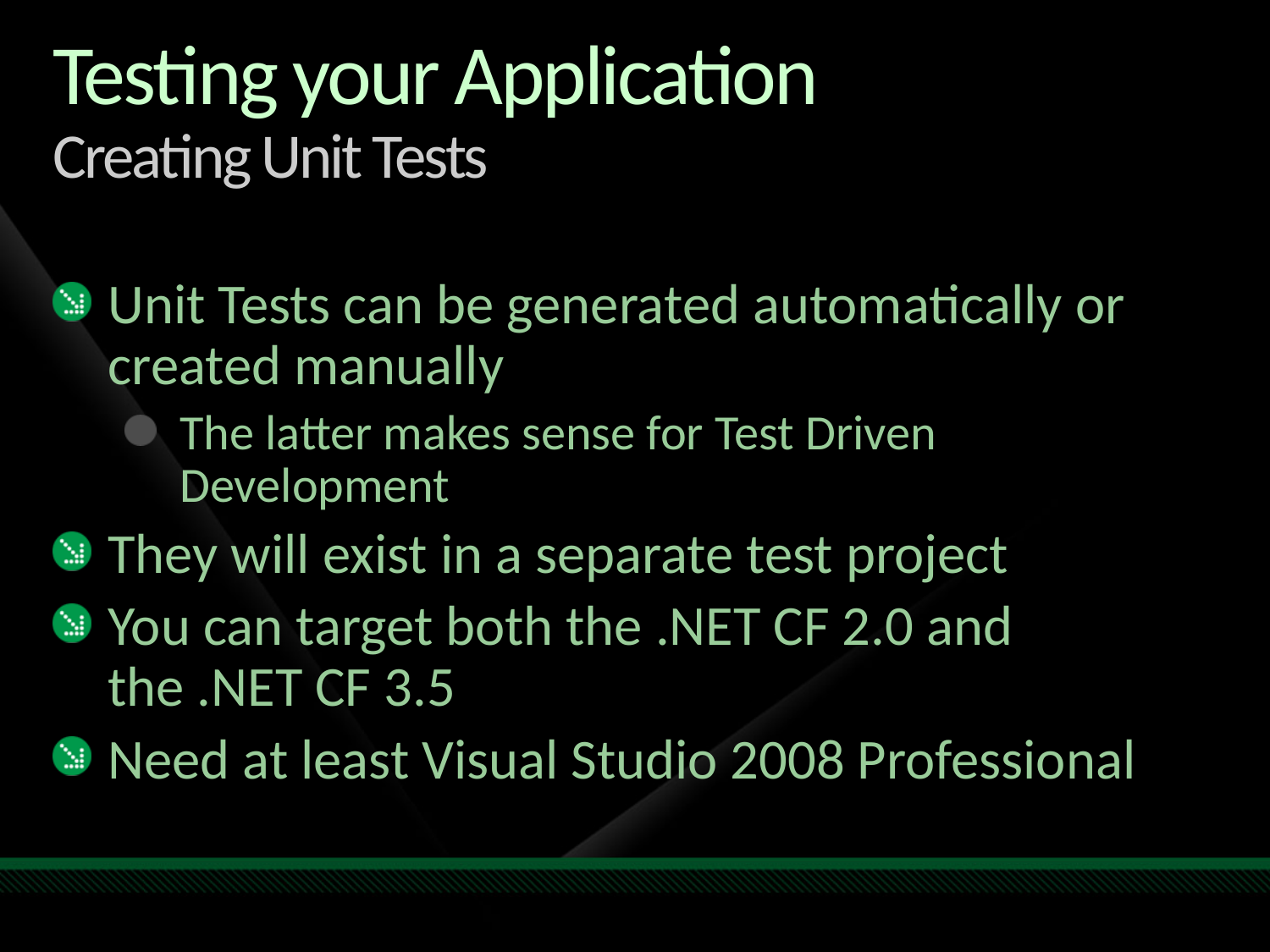

# Testing your Application Creating Unit Tests

Unit Tests can be generated automatically or created manually
The latter makes sense for Test Driven Development
They will exist in a separate test project
You can target both the .NET CF 2.0 and the .NET CF 3.5
Need at least Visual Studio 2008 Professional